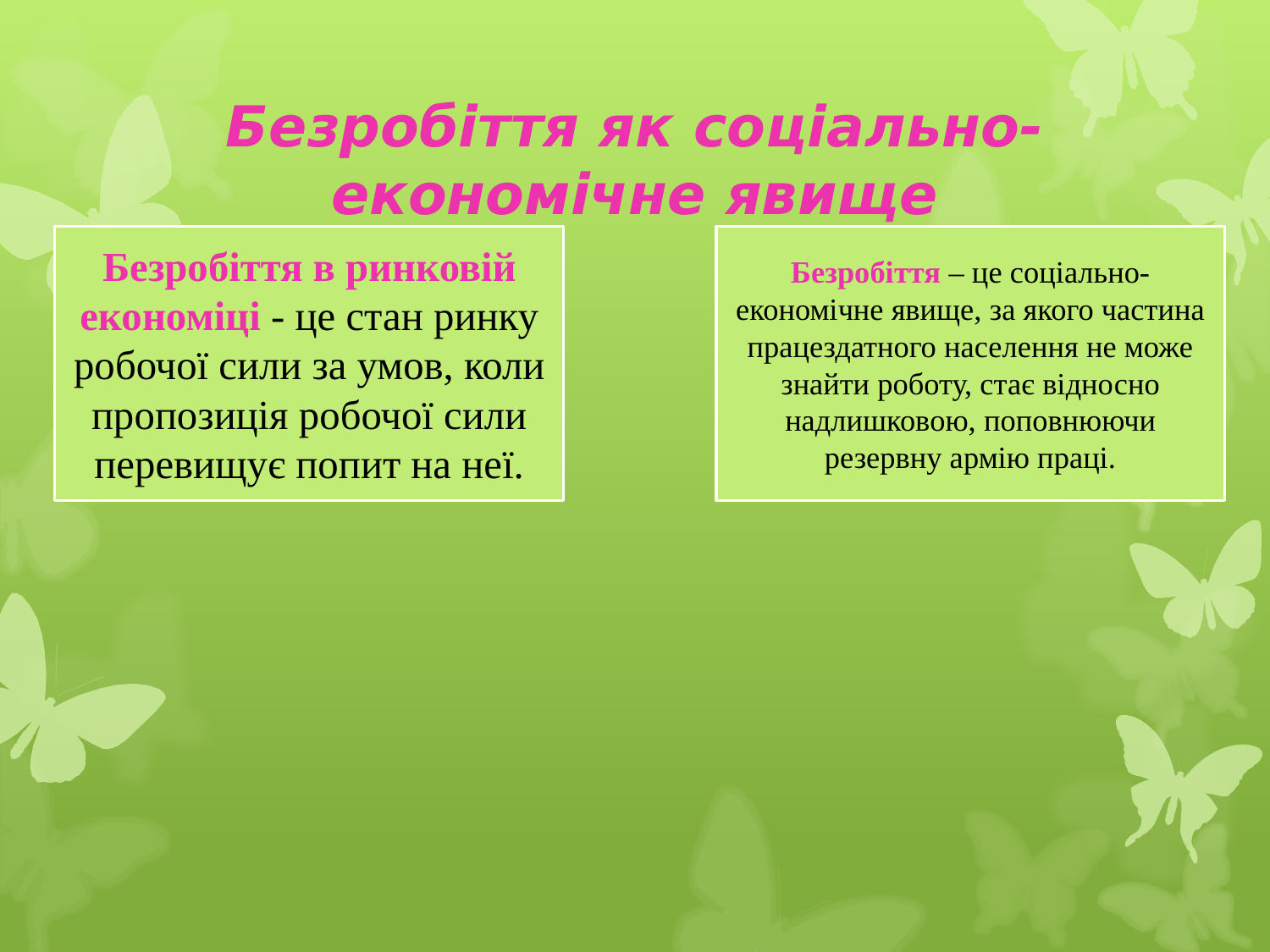

# Безробіття як соціально-економічне явище
Безробіття в ринковій економіці - це стан ринку робочої сили за умов, коли пропозиція робочої сили перевищує попит на неї.
Безробіття – це соціально-економічне явище, за якого частина працездатного населення не може знайти роботу, стає відносно надлишковою, поповнюючи резервну армію праці.